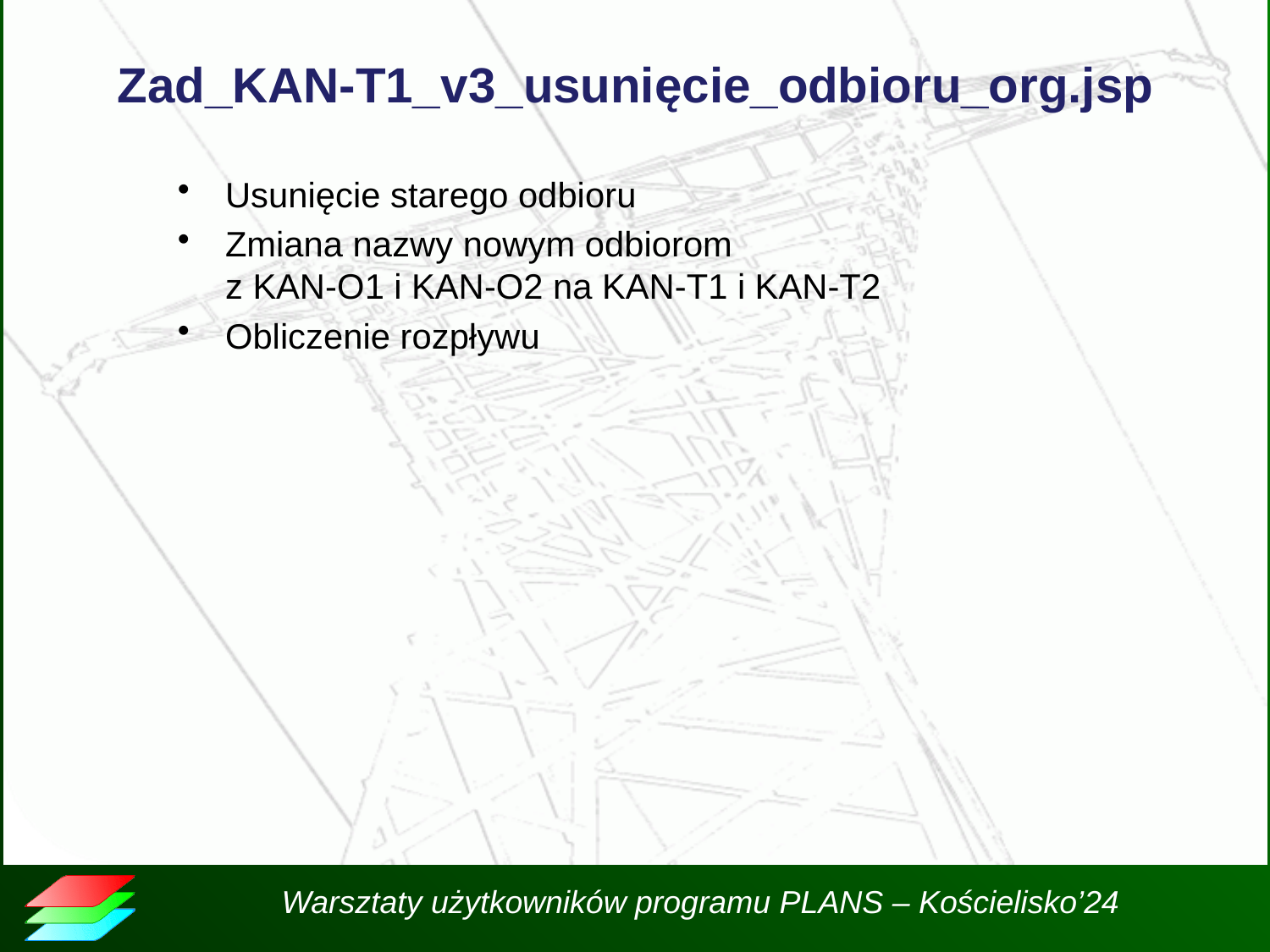

# Zad_KAN-T1_v3_usunięcie_odbioru_org.jsp
Usunięcie starego odbioru
Zmiana nazwy nowym odbiorom
z KAN-O1 i KAN-O2 na KAN-T1 i KAN-T2
Obliczenie rozpływu